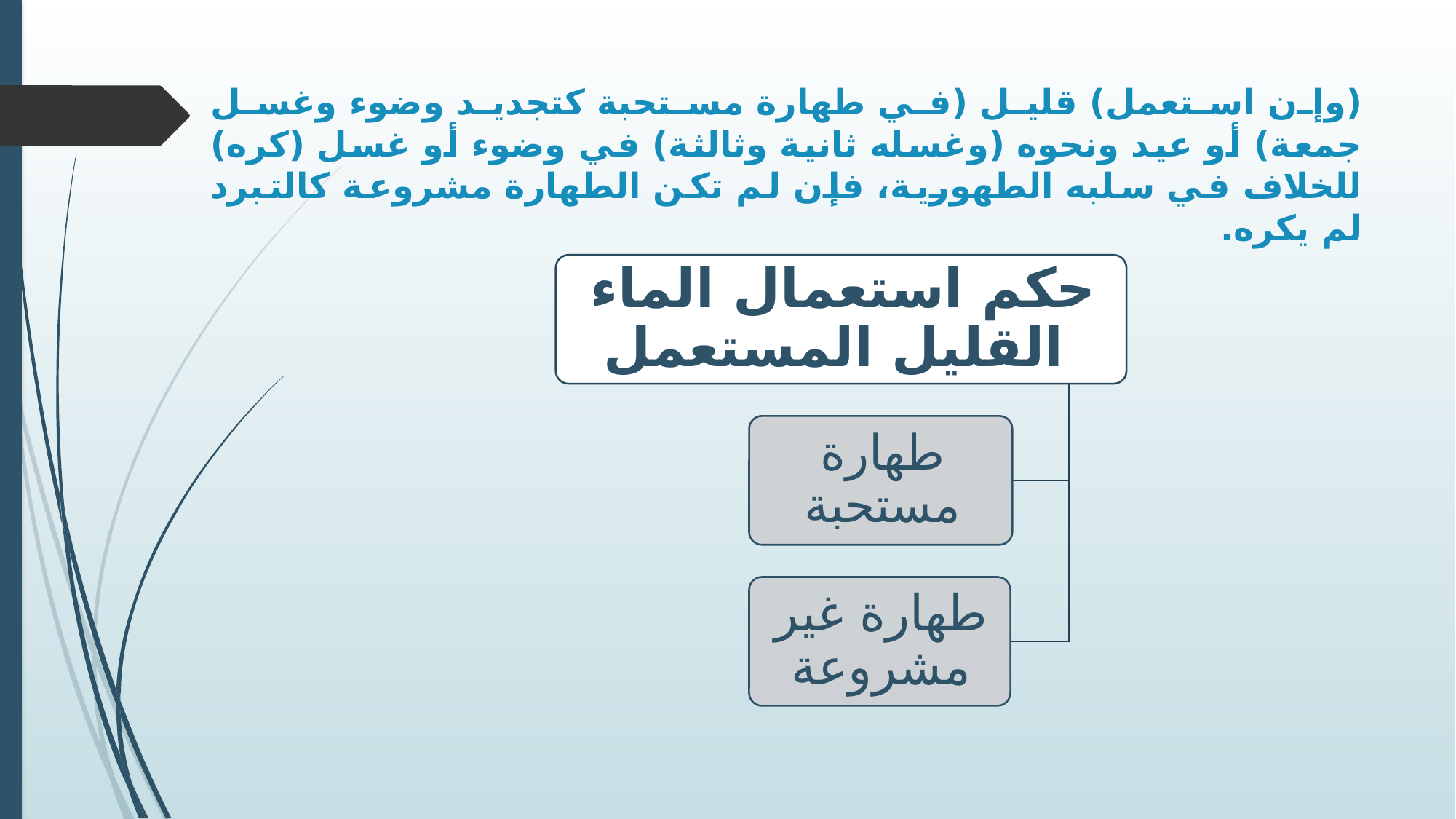

# (وإن استعمل) قليل (في طهارة مستحبة كتجديد وضوء وغسل جمعة) أو عيد ونحوه (وغسله ثانية وثالثة) في وضوء أو غسل (كره) للخلاف في سلبه الطهورية، فإن لم تكن الطهارة مشروعة كالتبرد لم يكره.
حكم استعمال الماء القليل المستعمل
طهارة مستحبة
طهارة غير مشروعة